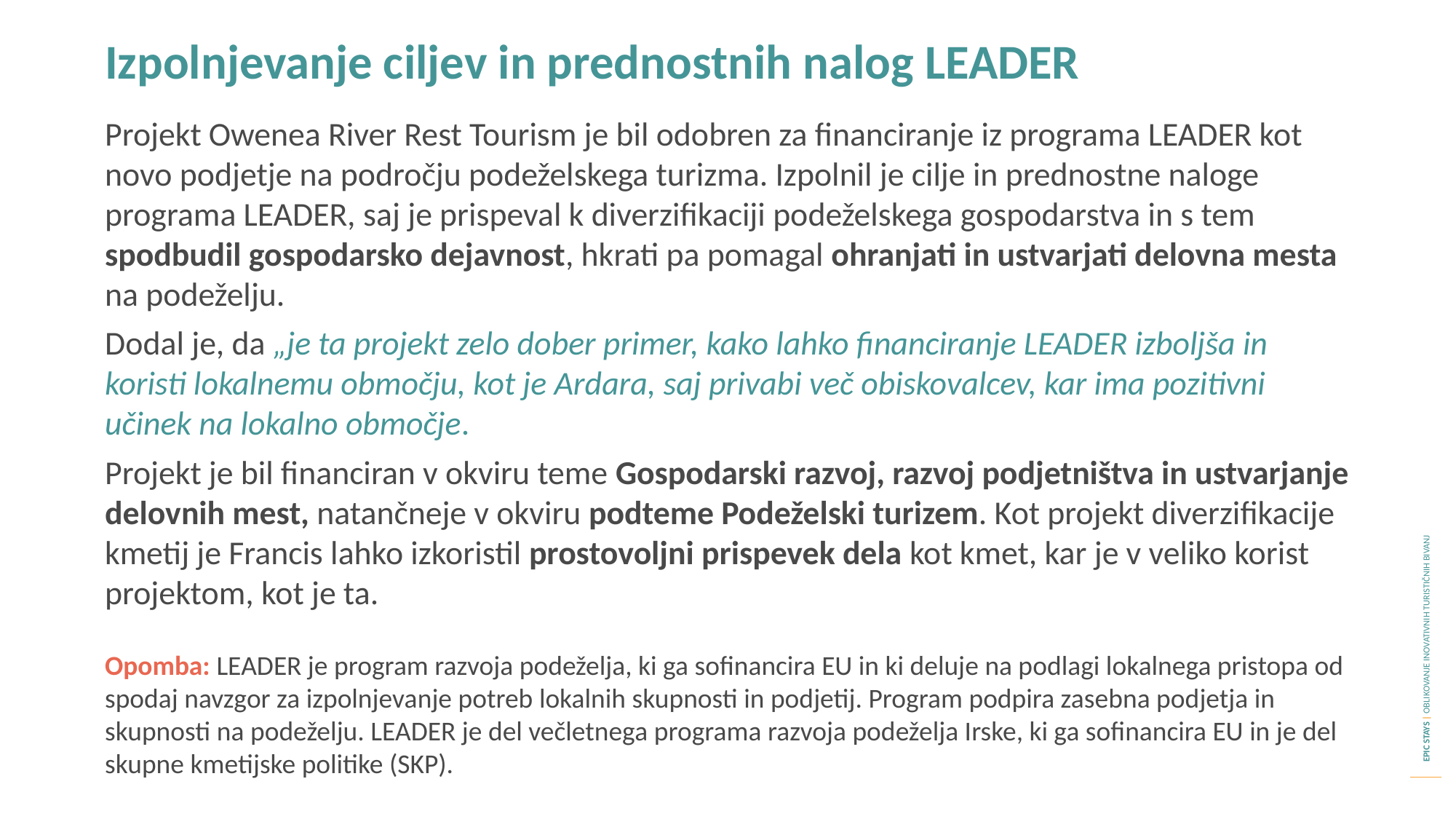

Izpolnjevanje ciljev in prednostnih nalog LEADER

Projekt Owenea River Rest Tourism je bil odobren za financiranje iz programa LEADER kot novo podjetje na področju podeželskega turizma. Izpolnil je cilje in prednostne naloge programa LEADER, saj je prispeval k diverzifikaciji podeželskega gospodarstva in s tem spodbudil gospodarsko dejavnost, hkrati pa pomagal ohranjati in ustvarjati delovna mesta na podeželju.
Dodal je, da „je ta projekt zelo dober primer, kako lahko financiranje LEADER izboljša in koristi lokalnemu območju, kot je Ardara, saj privabi več obiskovalcev, kar ima pozitivni učinek na lokalno območje.
Projekt je bil financiran v okviru teme Gospodarski razvoj, razvoj podjetništva in ustvarjanje delovnih mest, natančneje v okviru podteme Podeželski turizem. Kot projekt diverzifikacije kmetij je Francis lahko izkoristil prostovoljni prispevek dela kot kmet, kar je v veliko korist projektom, kot je ta.

Opomba: LEADER je program razvoja podeželja, ki ga sofinancira EU in ki deluje na podlagi lokalnega pristopa od spodaj navzgor za izpolnjevanje potreb lokalnih skupnosti in podjetij. Program podpira zasebna podjetja in skupnosti na podeželju. LEADER je del večletnega programa razvoja podeželja Irske, ki ga sofinancira EU in je del skupne kmetijske politike (SKP).